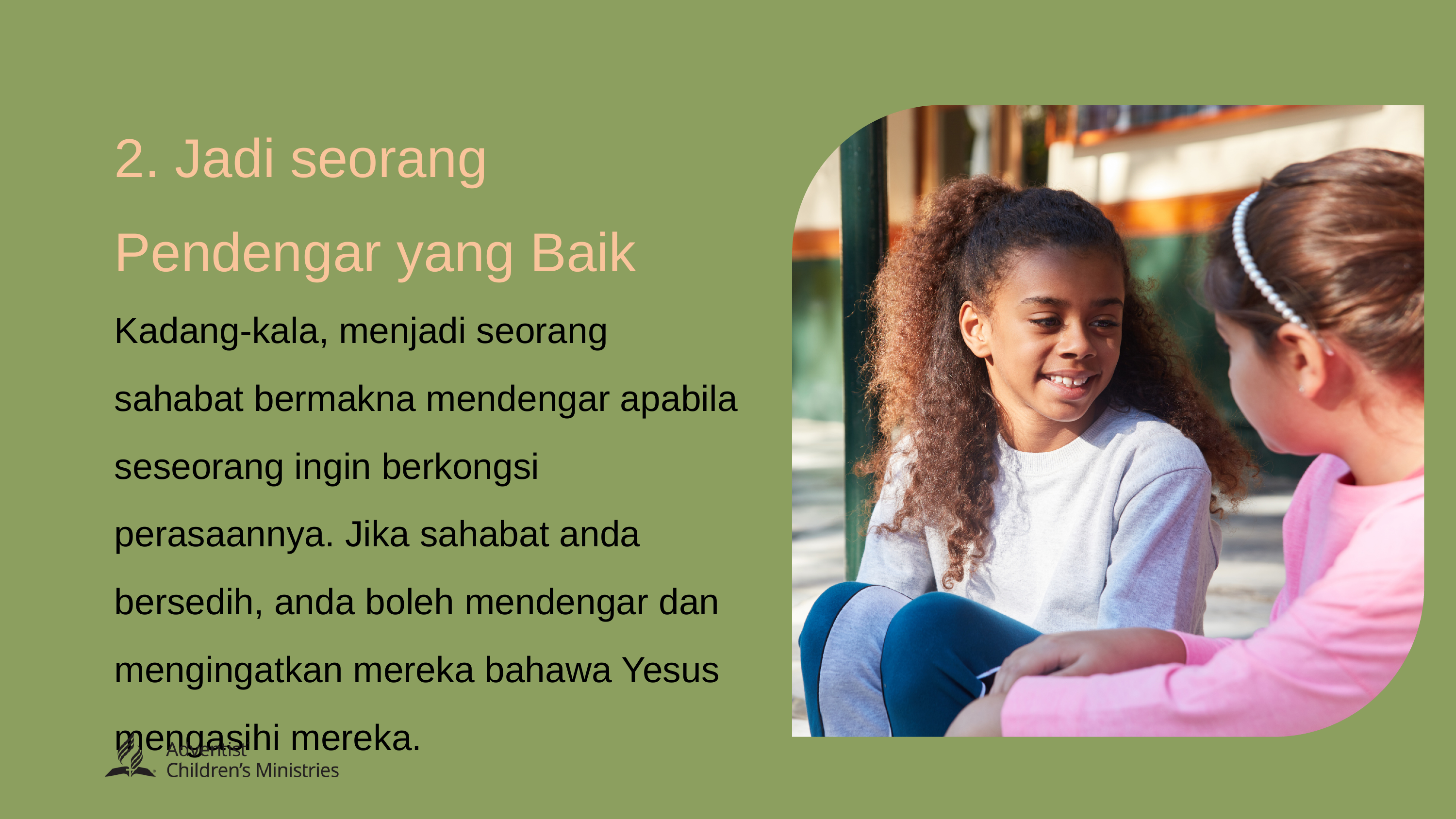

2. Jadi seorang Pendengar yang Baik
Kadang-kala, menjadi seorang sahabat bermakna mendengar apabila seseorang ingin berkongsi perasaannya. Jika sahabat anda bersedih, anda boleh mendengar dan mengingatkan mereka bahawa Yesus mengasihi mereka.